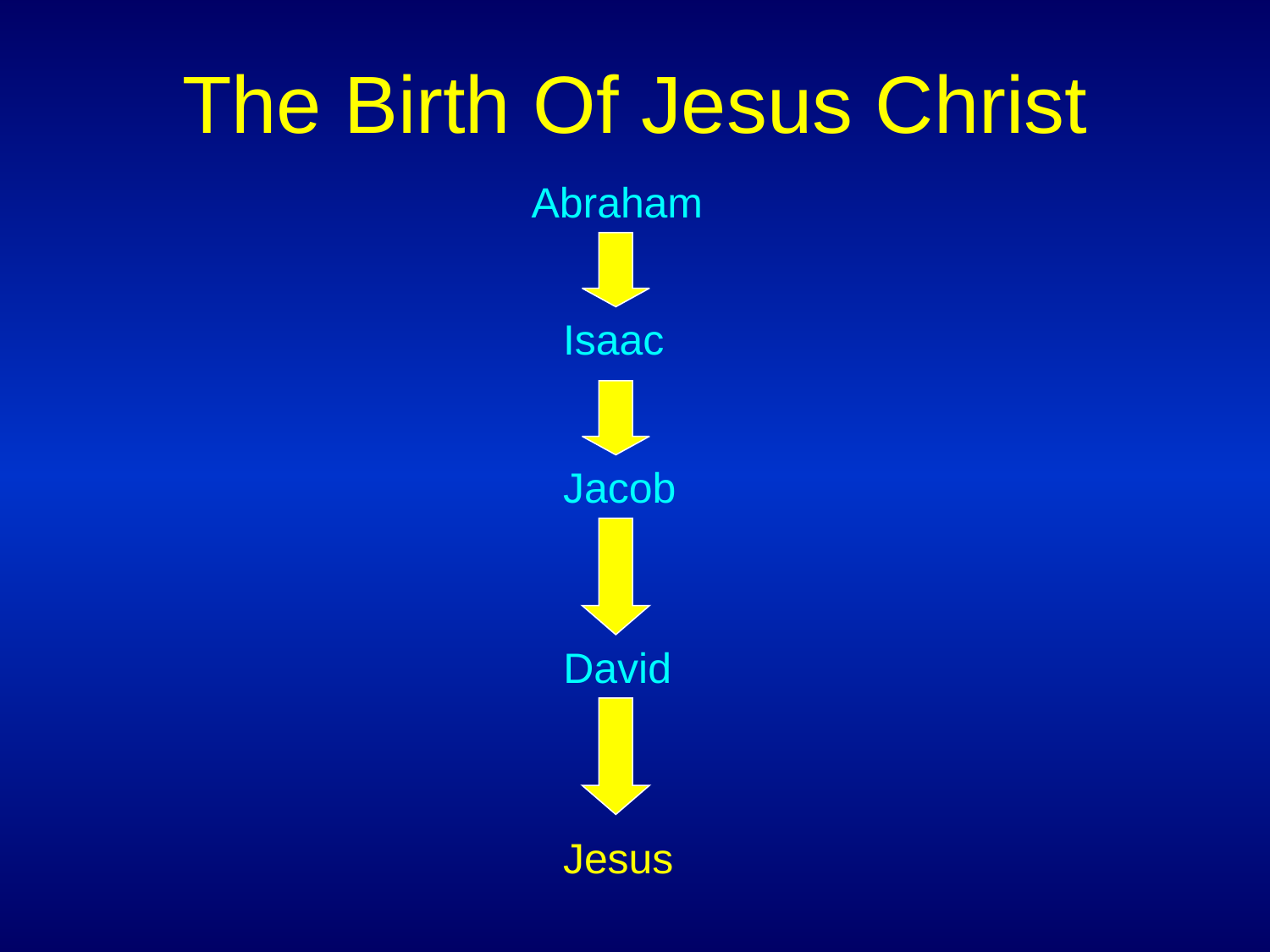

# The Birth Of Jesus Christ
Abraham

Isaac

Jacob

David

Jesus